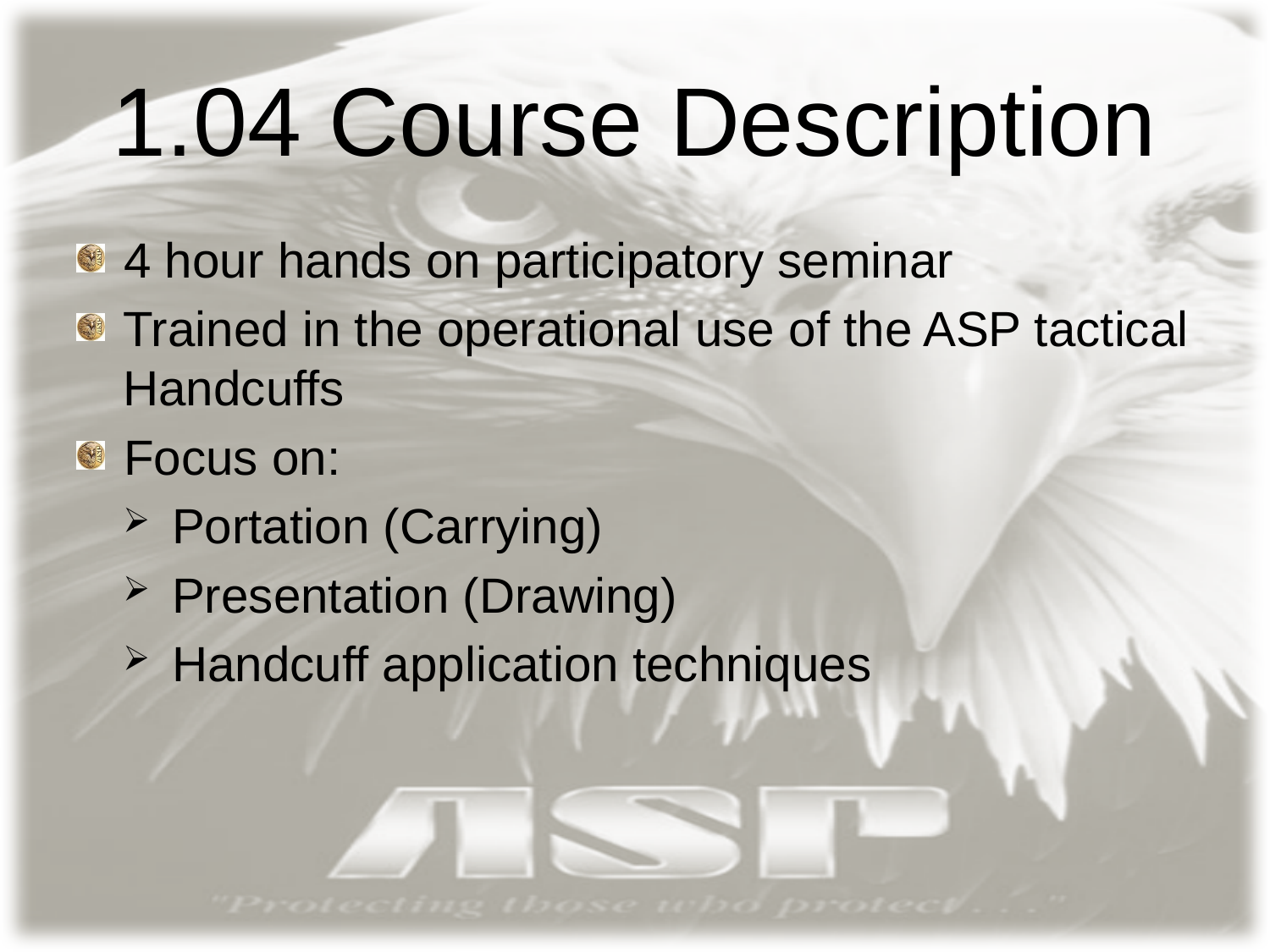

# 1.04 Course Description
4 hour hands on participatory seminar
Trained in the operational use of the ASP tactical Handcuffs
Focus on:
Portation (Carrying)
Presentation (Drawing)
Handcuff application techniques